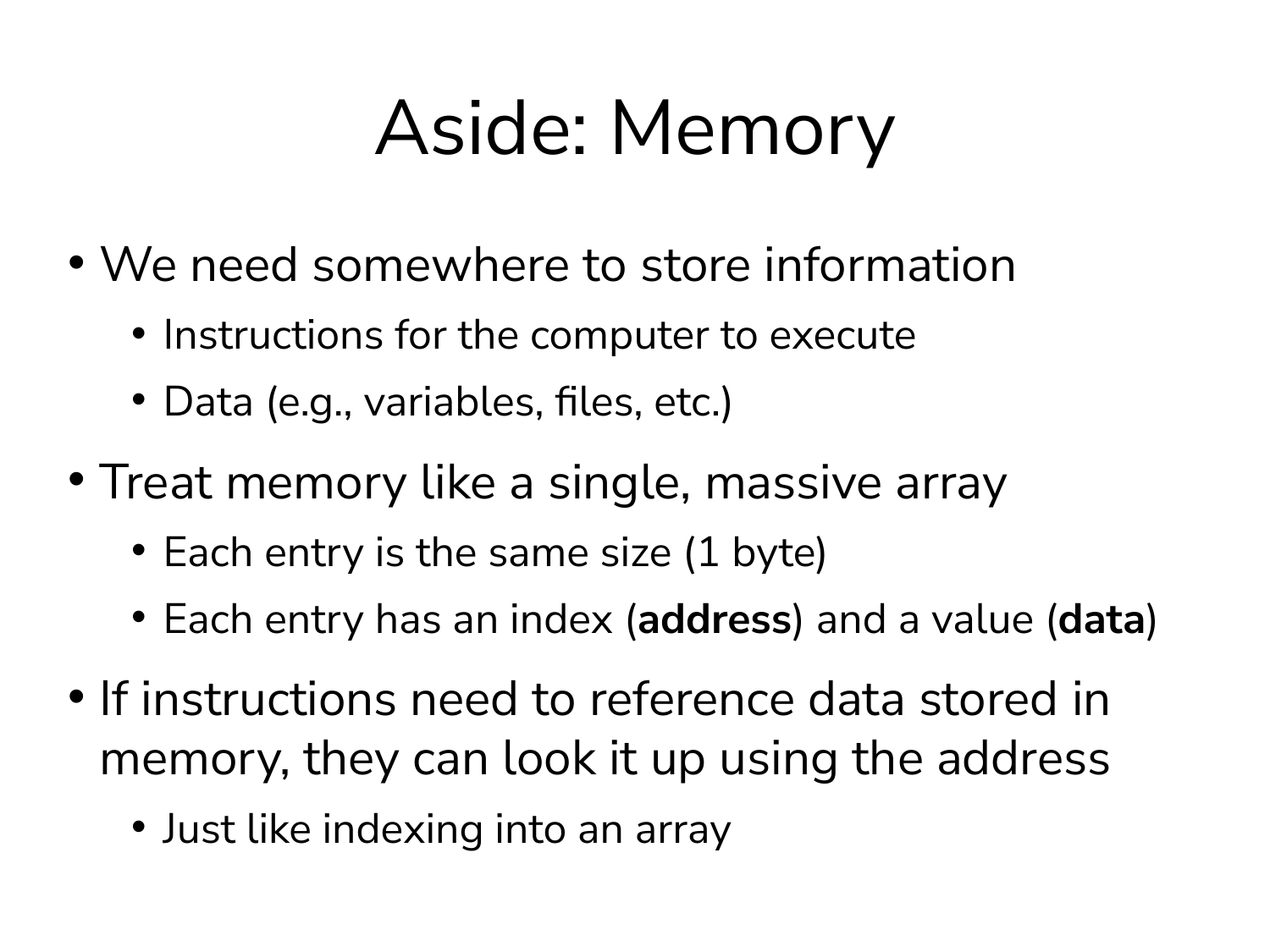

# Aside: Memory
We need somewhere to store information
Instructions for the computer to execute
Data (e.g., variables, files, etc.)
Treat memory like a single, massive array
Each entry is the same size (1 byte)
Each entry has an index (address) and a value (data)
If instructions need to reference data stored in memory, they can look it up using the address
Just like indexing into an array